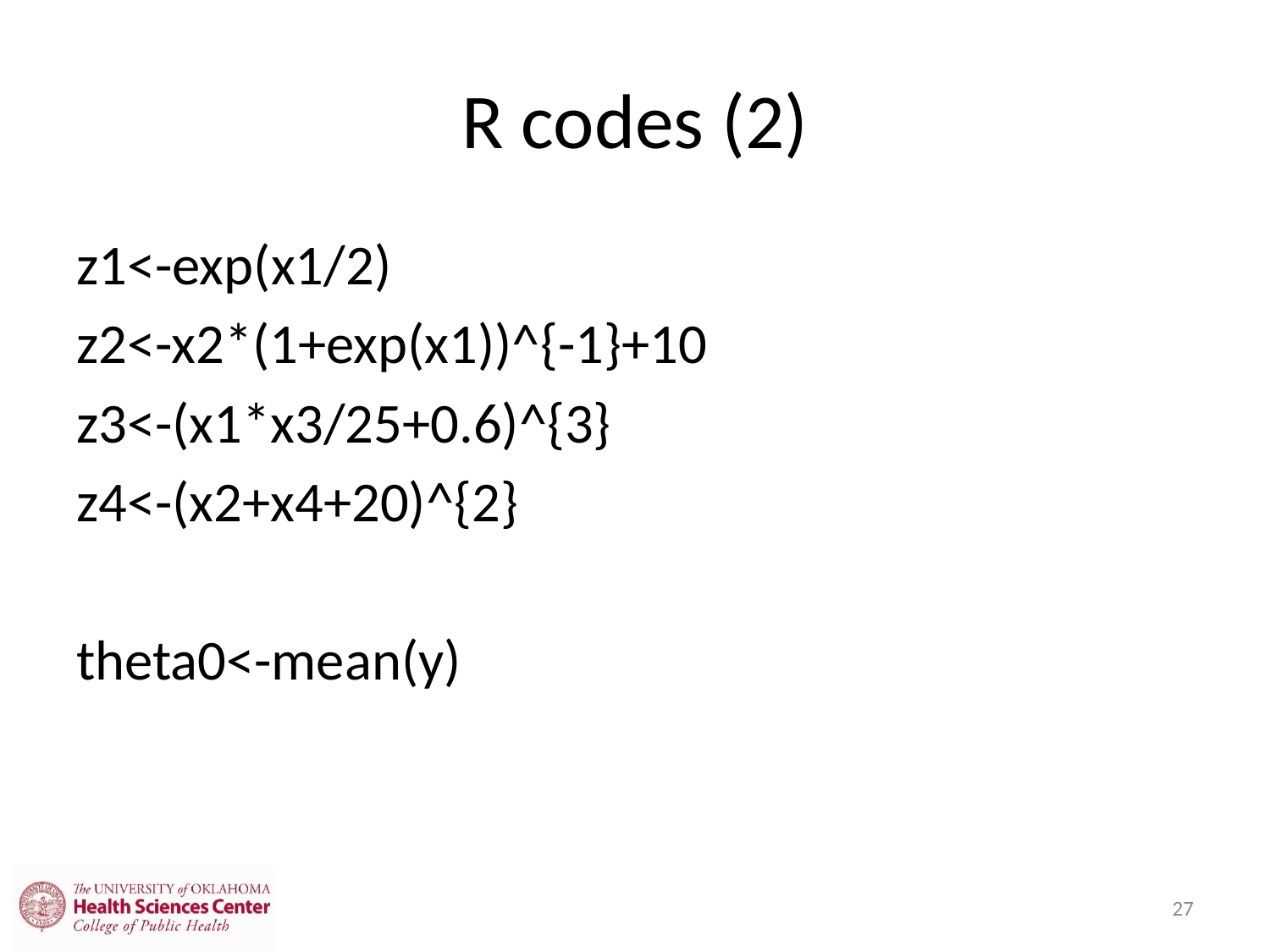

# R codes (2)
z1<-exp(x1/2)
z2<-x2*(1+exp(x1))^{-1}+10
z3<-(x1*x3/25+0.6)^{3}
z4<-(x2+x4+20)^{2}

theta0<-mean(y)

27